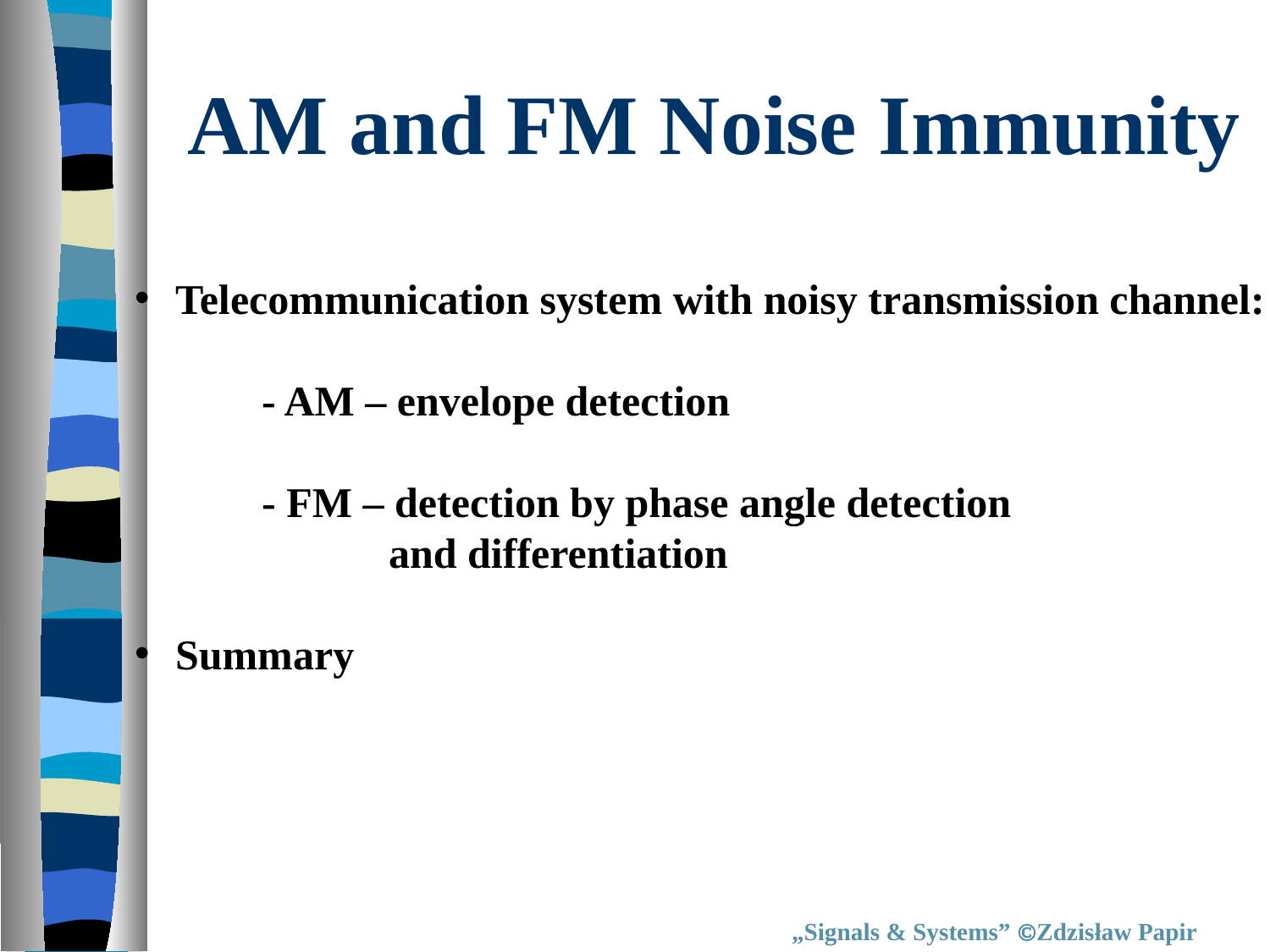

AM and FM Noise Immunity
 Telecommunication system with noisy transmission channel:

	- AM – envelope detection

	- FM – detection by phase angle detection
		and differentiation

 Summary
„Signals & Systems” ©Zdzisław Papir